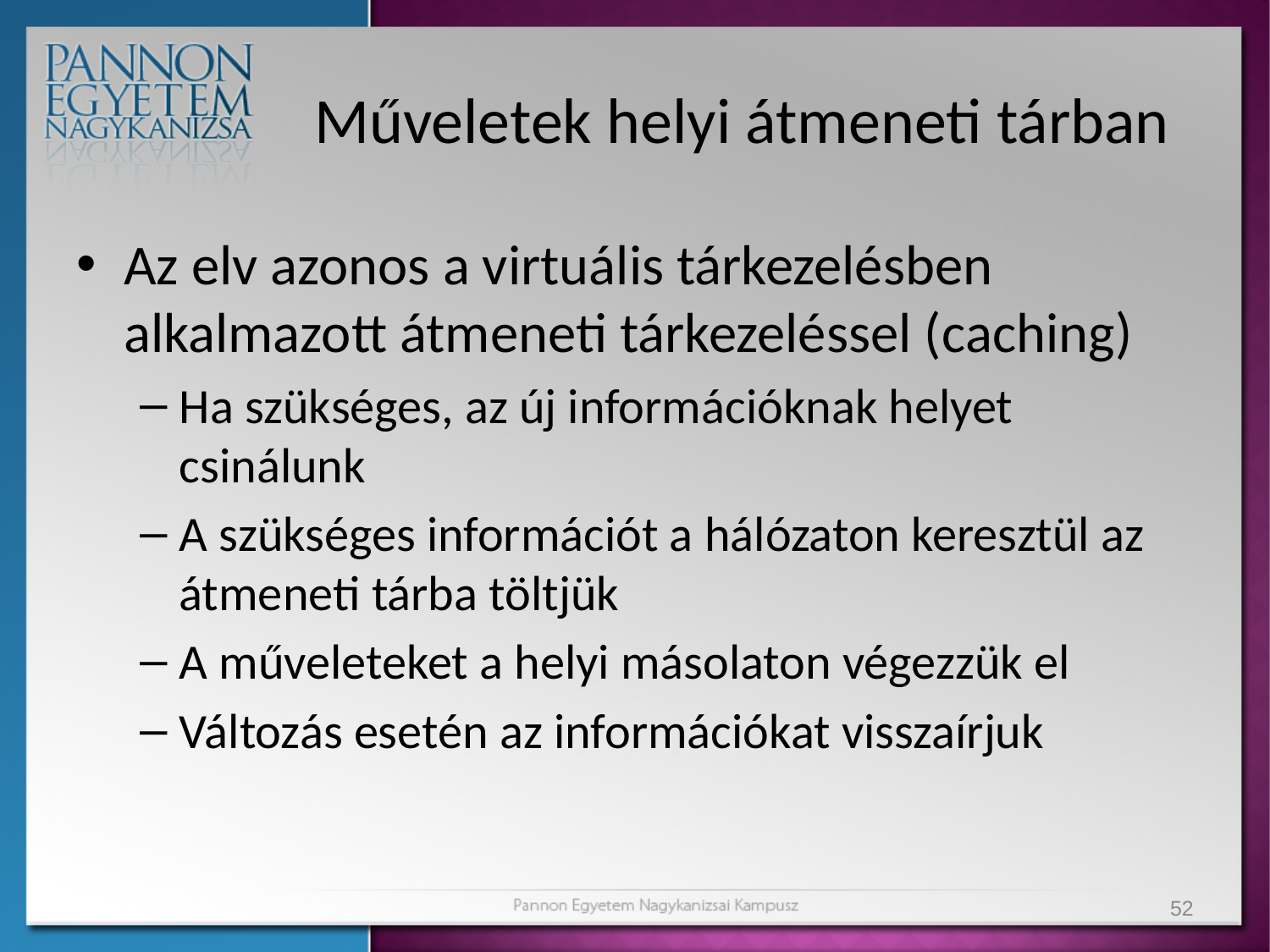

# Műveletek helyi átmeneti tárban
Az elv azonos a virtuális tárkezelésben alkalmazott átmeneti tárkezeléssel (caching)
Ha szükséges, az új információknak helyet csinálunk
A szükséges információt a hálózaton keresztül az átmeneti tárba töltjük
A műveleteket a helyi másolaton végezzük el
Változás esetén az információkat visszaírjuk
52